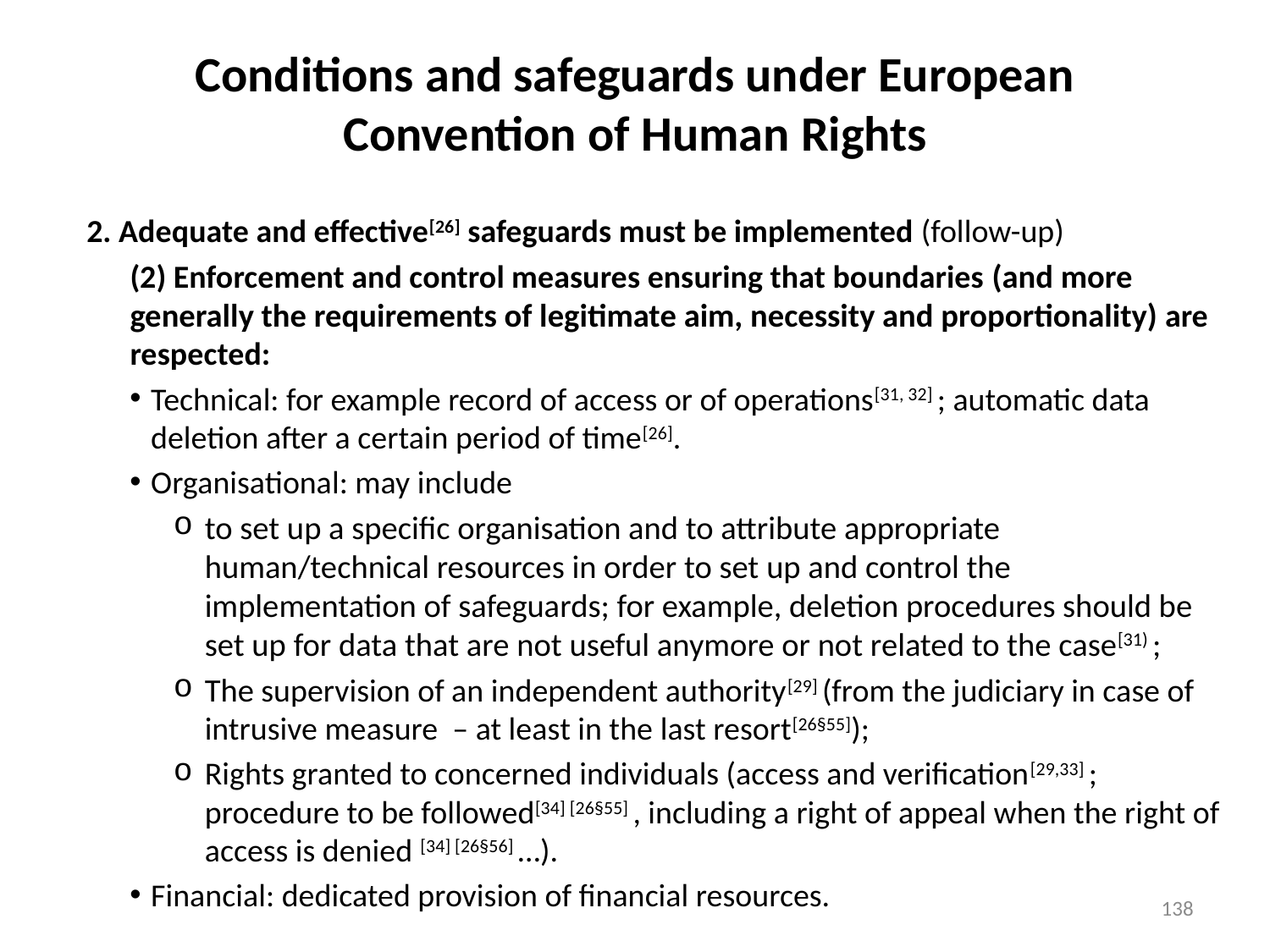

# Conditions and safeguards under European Convention of Human Rights
2. Adequate and effective[26] safeguards must be implemented (follow-up)
(2) Enforcement and control measures ensuring that boundaries (and more generally the requirements of legitimate aim, necessity and proportionality) are respected:
Technical: for example record of access or of operations[31, 32] ; automatic data deletion after a certain period of time[26].
Organisational: may include
to set up a specific organisation and to attribute appropriate human/technical resources in order to set up and control the implementation of safeguards; for example, deletion procedures should be set up for data that are not useful anymore or not related to the case[31) ;
The supervision of an independent authority[29] (from the judiciary in case of intrusive measure  – at least in the last resort[26§55]);
Rights granted to concerned individuals (access and verification[29,33] ; procedure to be followed[34] [26§55] , including a right of appeal when the right of access is denied [34] [26§56] …).
Financial: dedicated provision of financial resources.

138